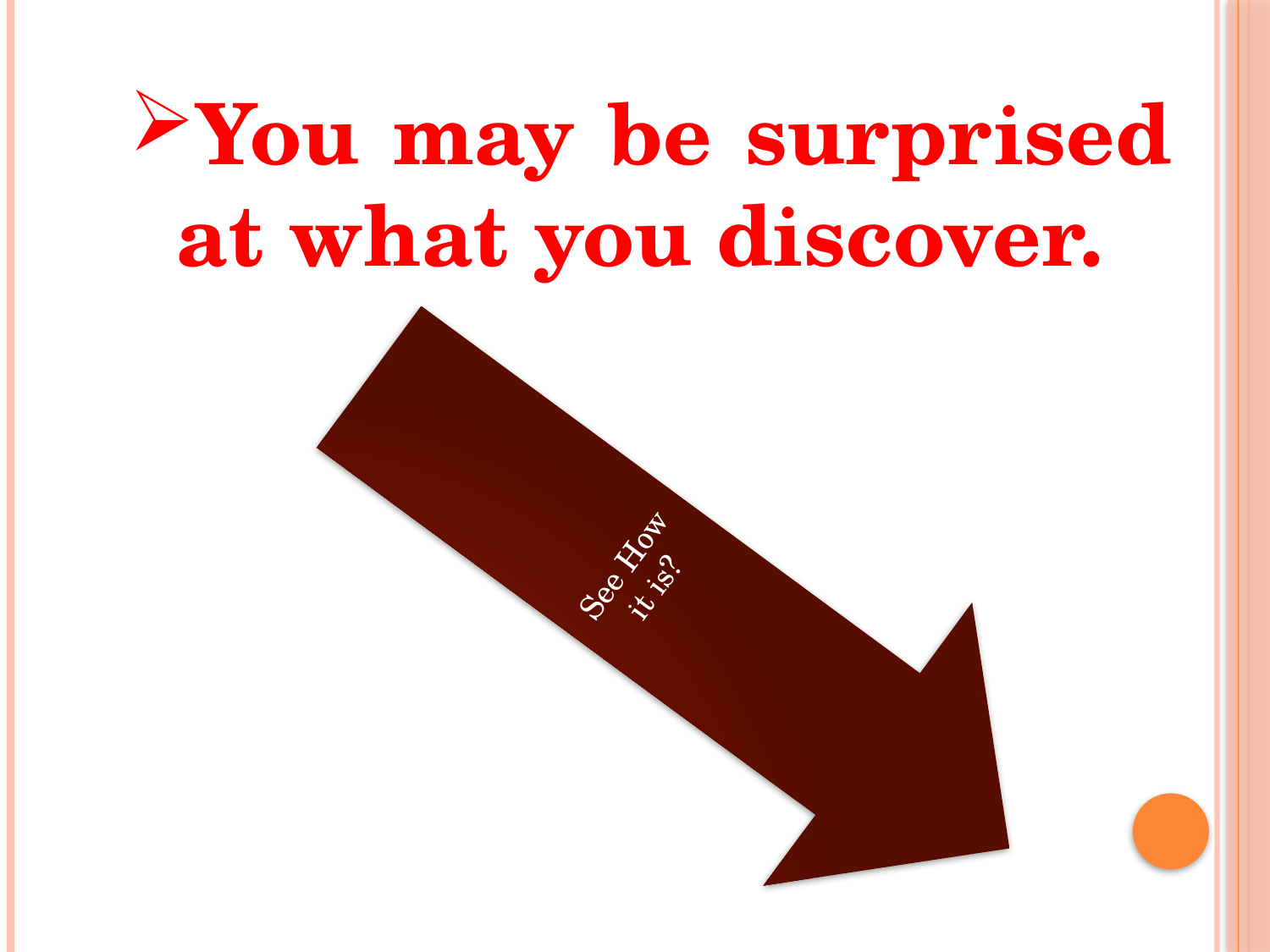

You may be surprised at what you discover.

See How it is?